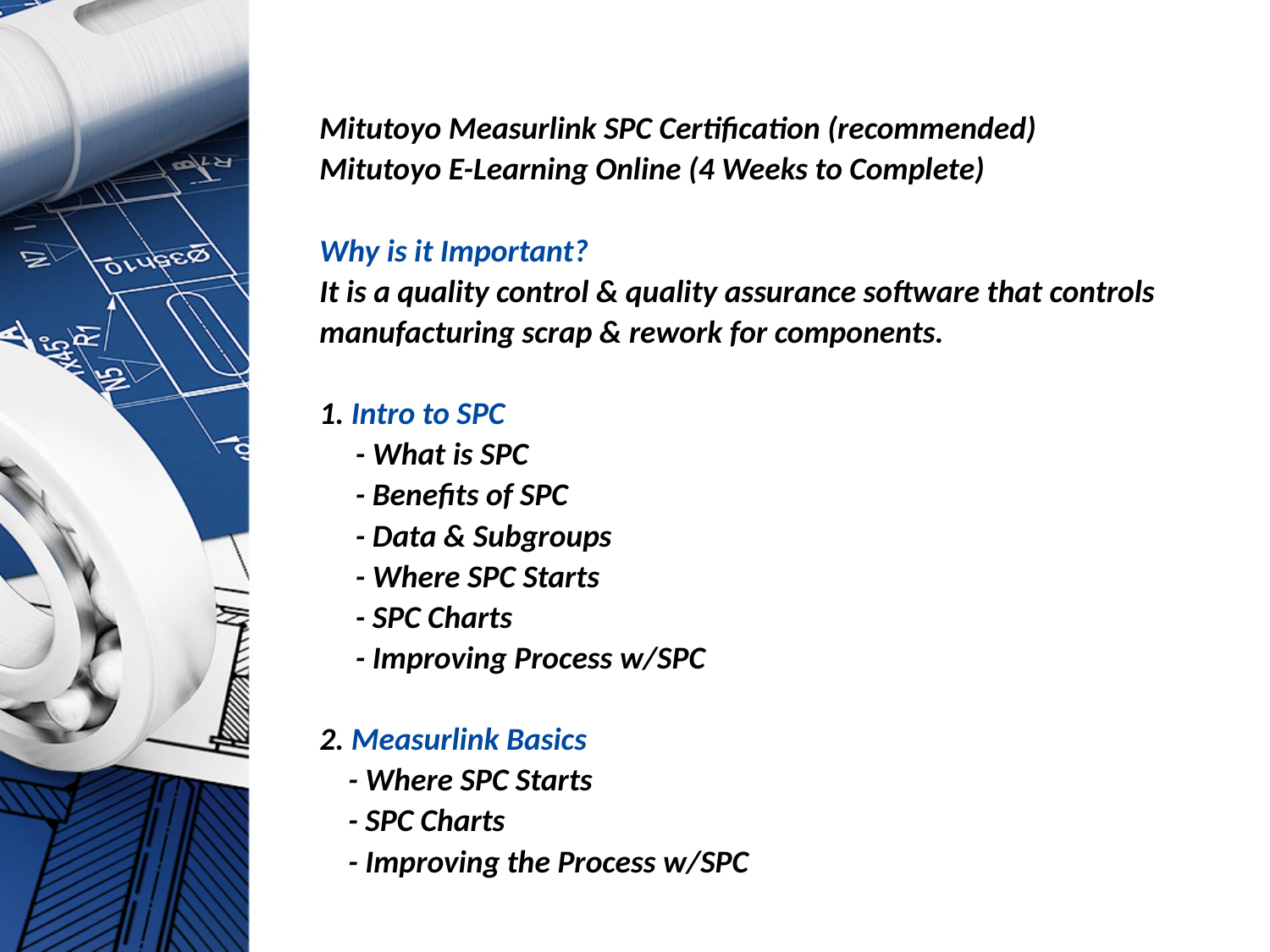

# Mitutoyo Measurlink SPC Certification (recommended) Mitutoyo E-Learning Online (4 Weeks to Complete) Why is it Important? It is a quality control & quality assurance software that controls manufacturing scrap & rework for components. 1. Intro to SPC - What is SPC - Benefits of SPC - Data & Subgroups - Where SPC Starts - SPC Charts - Improving Process w/SPC 2. Measurlink Basics - Where SPC Starts - SPC Charts - Improving the Process w/SPC